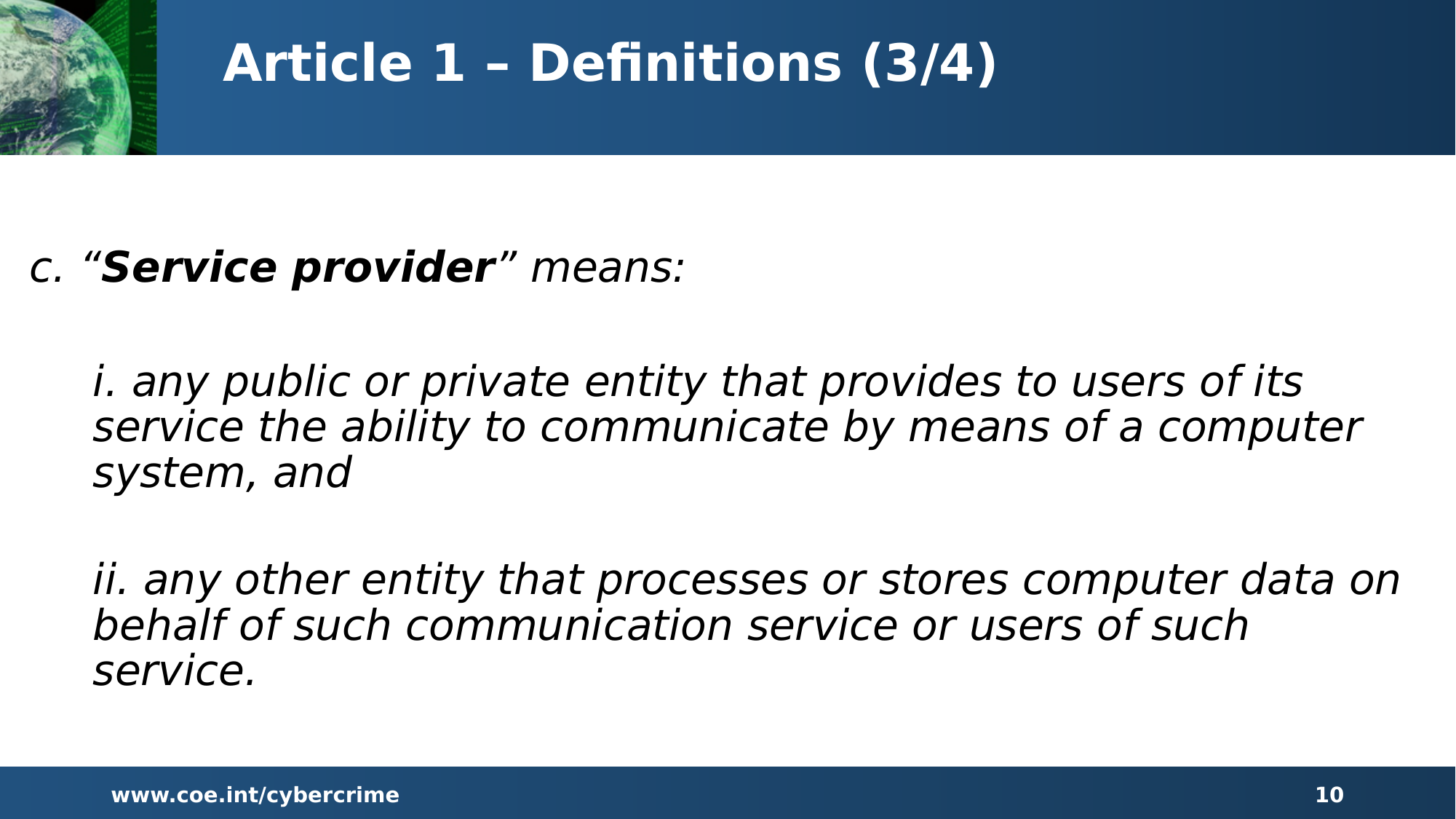

# Article 1 – Definitions (3/4)

c. “Service provider” means:

i. any public or private entity that provides to users of its service the ability to communicate by means of a computer system, and

ii. any other entity that processes or stores computer data on behalf of such communication service or users of such service.
www.coe.int/cybercrime
10